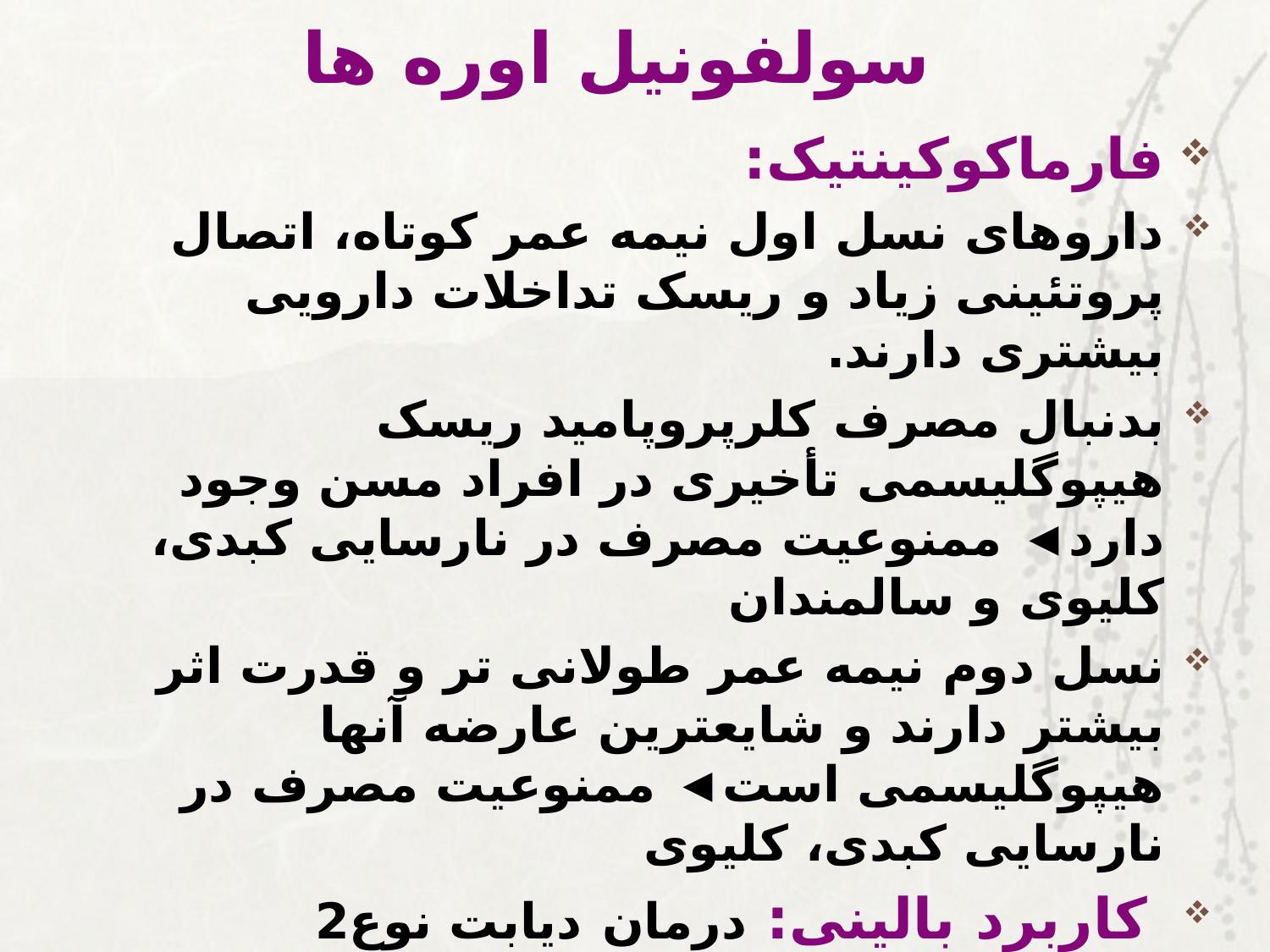

# سولفونیل اوره ها
فارماکوکینتیک:
داروهای نسل اول نیمه عمر کوتاه، اتصال پروتئینی زیاد و ریسک تداخلات دارویی بیشتری دارند.
بدنبال مصرف کلرپروپامید ریسک هیپوگلیسمی تأخیری در افراد مسن وجود دارد◄ ممنوعیت مصرف در نارسایی کبدی، کلیوی و سالمندان
نسل دوم نیمه عمر طولانی تر و قدرت اثر بیشتر دارند و شایعترین عارضه آنها هیپوگلیسمی است◄ ممنوعیت مصرف در نارسایی کبدی، کلیوی
 کاربرد بالینی: درمان دیابت نوع2
عوارض جانبی (میزان بروز عوارض کم است): اختلالات خونی، واکنشهای پوستی، عوارض گوارشی، یرقان. هیپوگلیسمی (در دوزهای بالا)، احتمال واکنشهای حساسیتی با سایر داروهای با ساختار سولفا